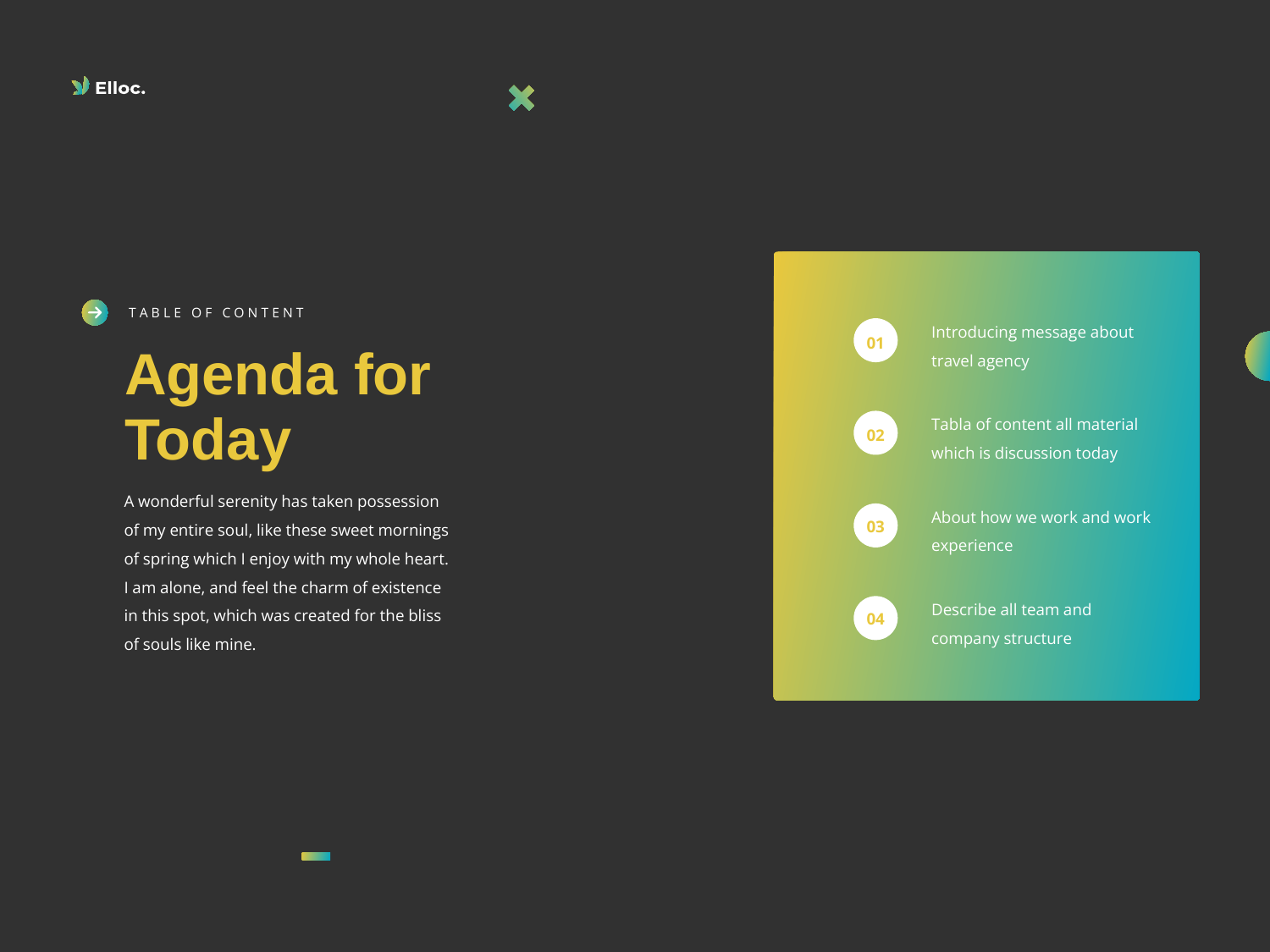

T A B L E   O F   C O N T E N T

Agenda for
Today
Introducing message about travel agency
01

Tabla of content all material which is discussion today
02

A wonderful serenity has taken possession of my entire soul, like these sweet mornings of spring which I enjoy with my whole heart. I am alone, and feel the charm of existence in this spot, which was created for the bliss of souls like mine.
About how we work and work experience
03

Describe all team and company structure
04